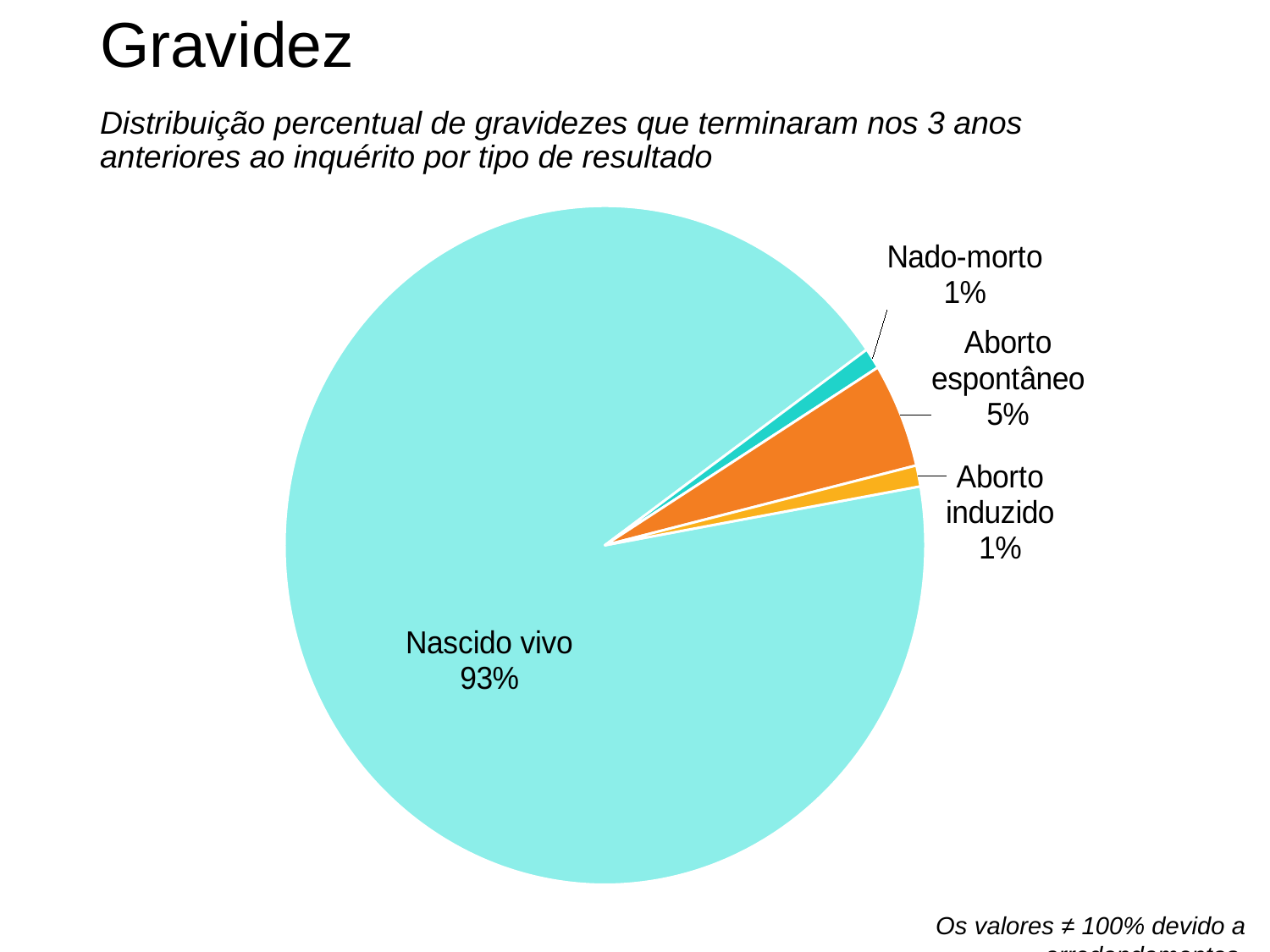

# Gravidez
Distribuição percentual de gravidezes que terminaram nos 3 anos anteriores ao inquérito por tipo de resultado

### Chart

| Category | Sales |
|---|---|
| Nascido vivo | 93.0 |
| Nado-morto | 1.0 |
| Aborto espontâneo | 5.0 |
| Aborto induzido | 1.0 |
Os valores ≠ 100% devido a arredondamentos.